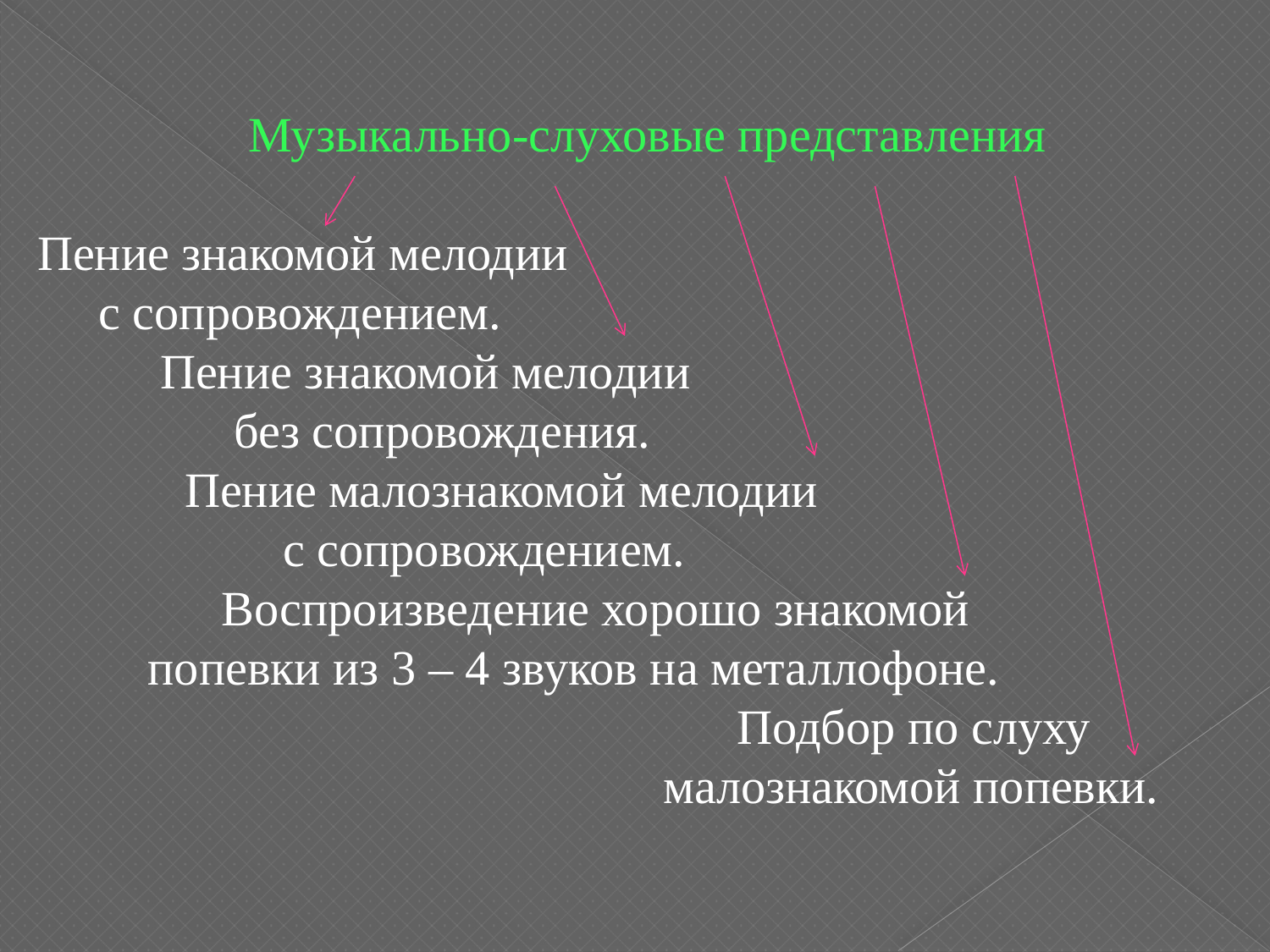

Музыкально-слуховые представления

Пение знакомой мелодии
     с сопровождением.
          Пение знакомой мелодии
                без сопровождения.
            Пение малознакомой мелодии
                    с сопровождением.
               Воспроизведение хорошо знакомой
         попевки из 3 – 4 звуков на металлофоне.
                                                         Подбор по слуху
                                                   малознакомой попевки.